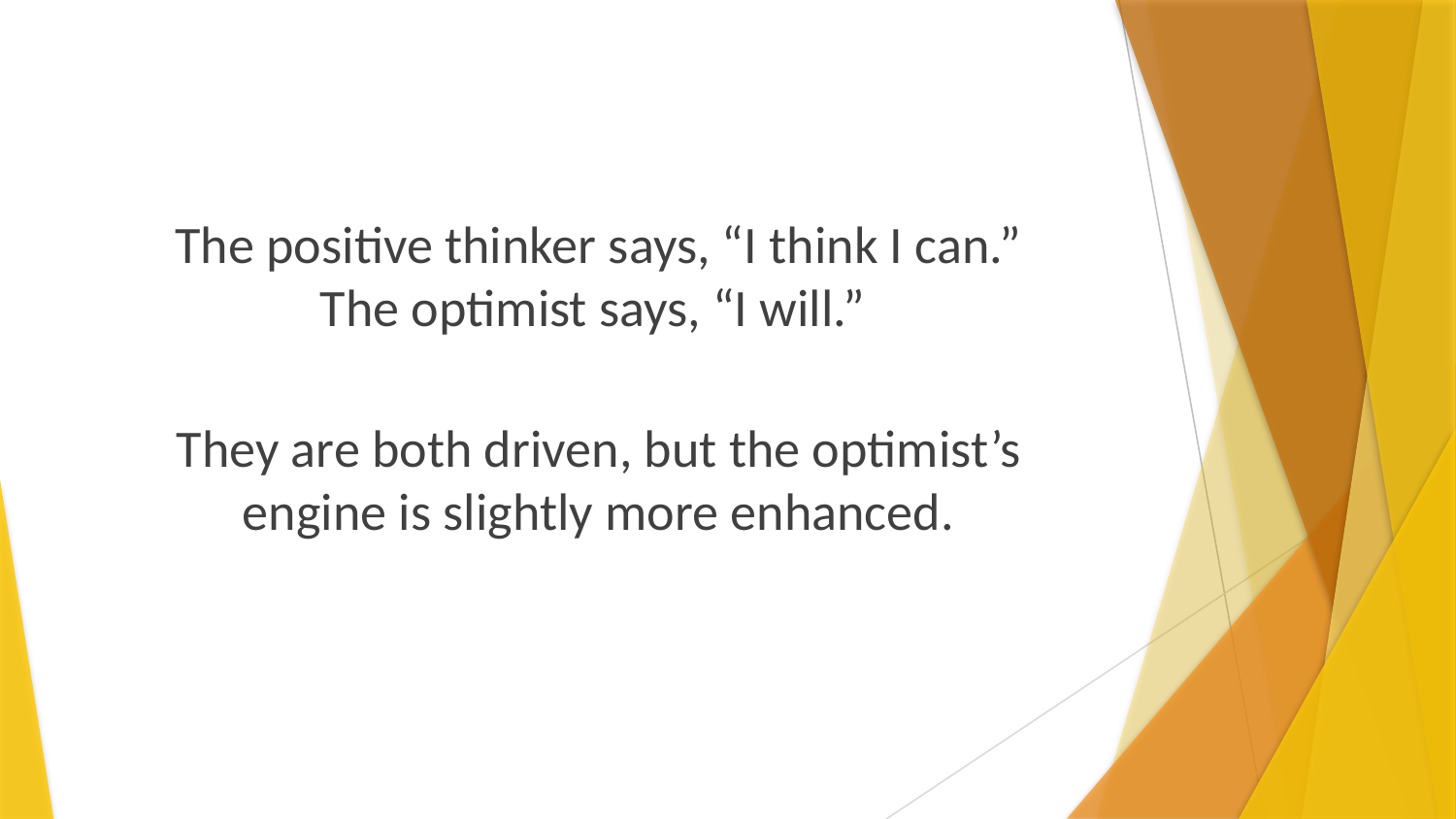

The positive thinker says, “I think I can.”
The optimist says, “I will.”
They are both driven, but the optimist’s engine is slightly more enhanced.